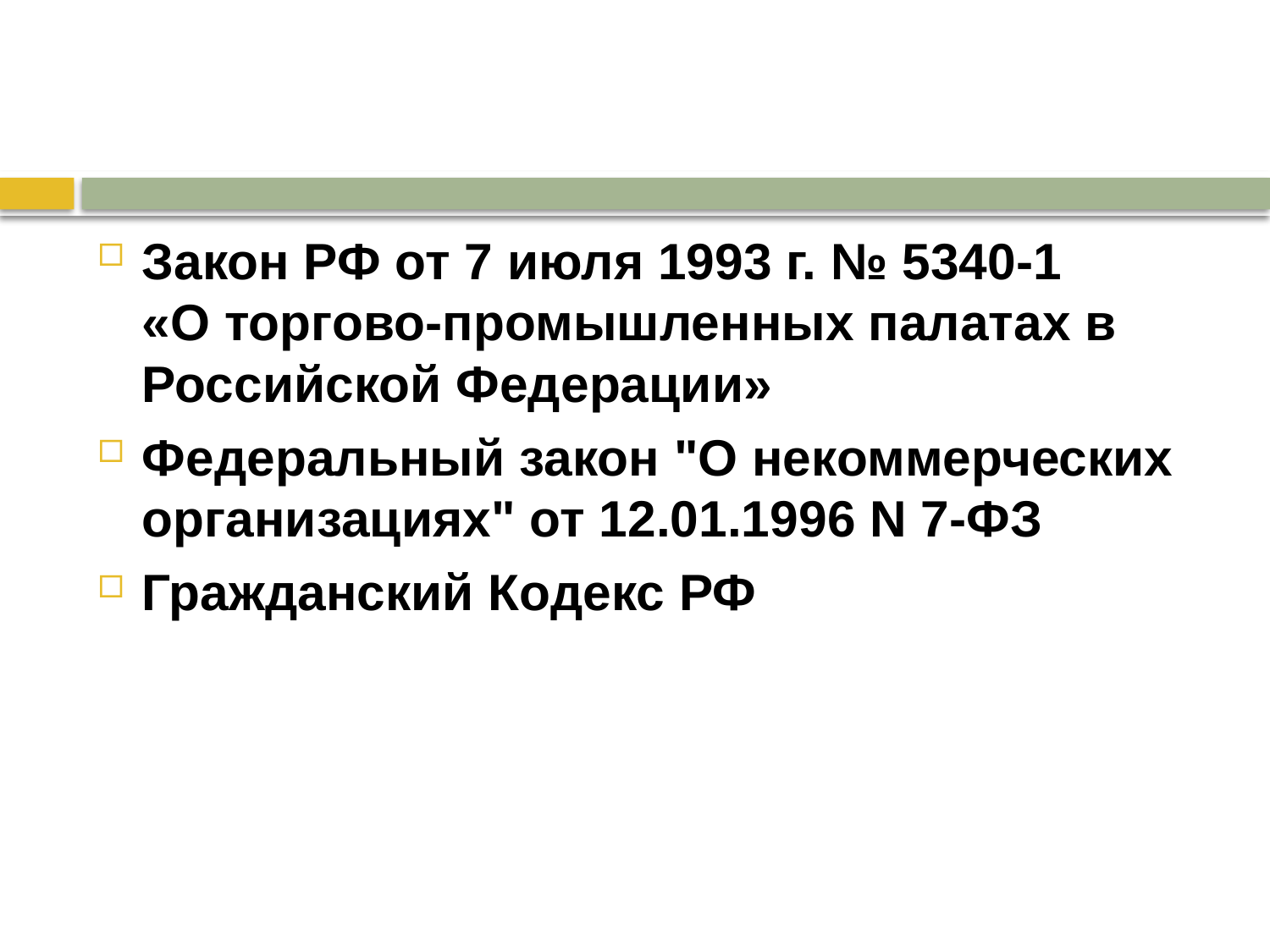

Закон РФ от 7 июля 1993 г. № 5340-1
«О торгово-промышленных палатах в Российской Федерации»
Федеральный закон "О некоммерческих организациях" от 12.01.1996 N 7-ФЗ
Гражданский Кодекс РФ